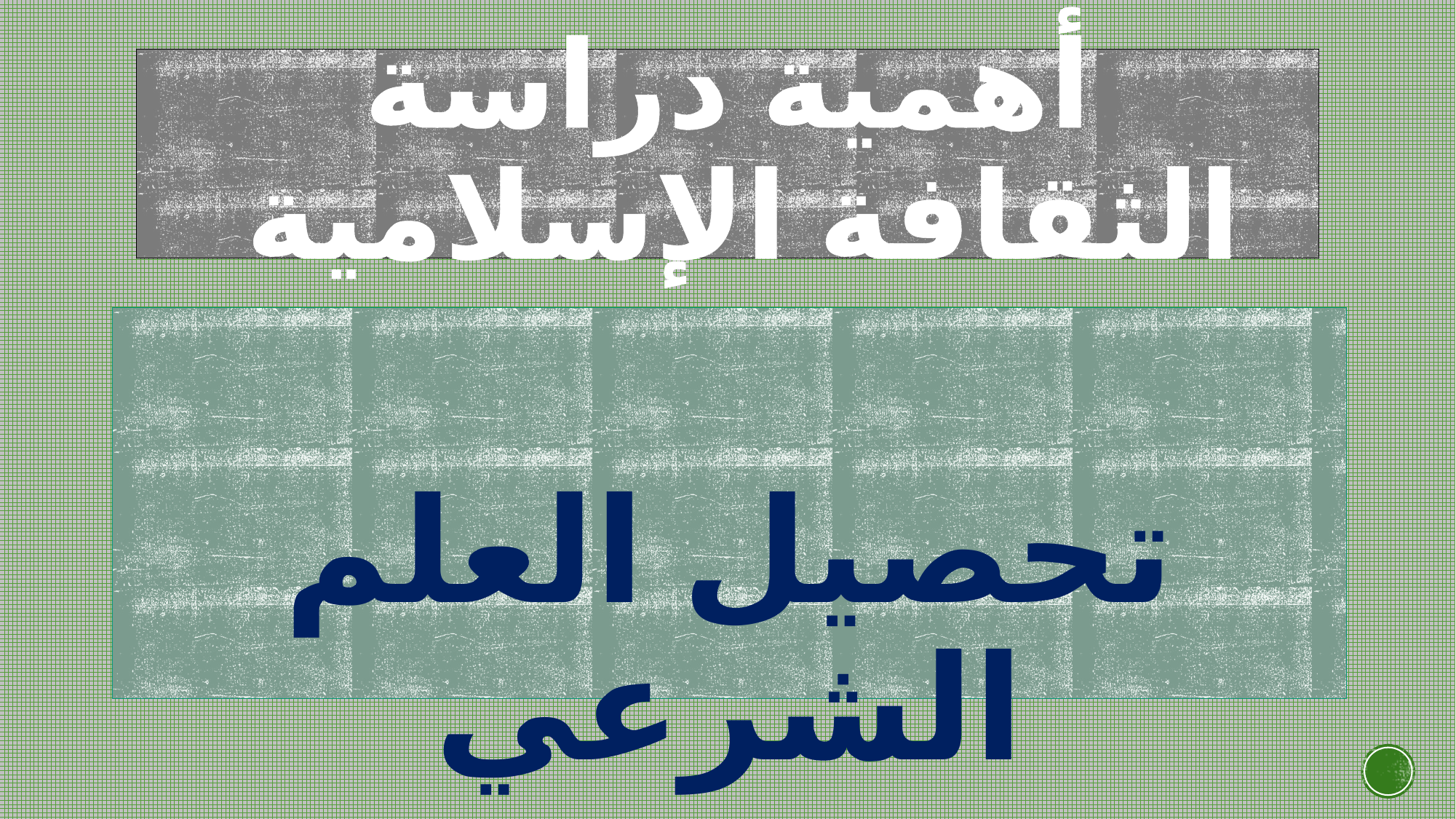

# أهمية دراسة الثقافة الإسلامية

تحصيل العلم الشرعي